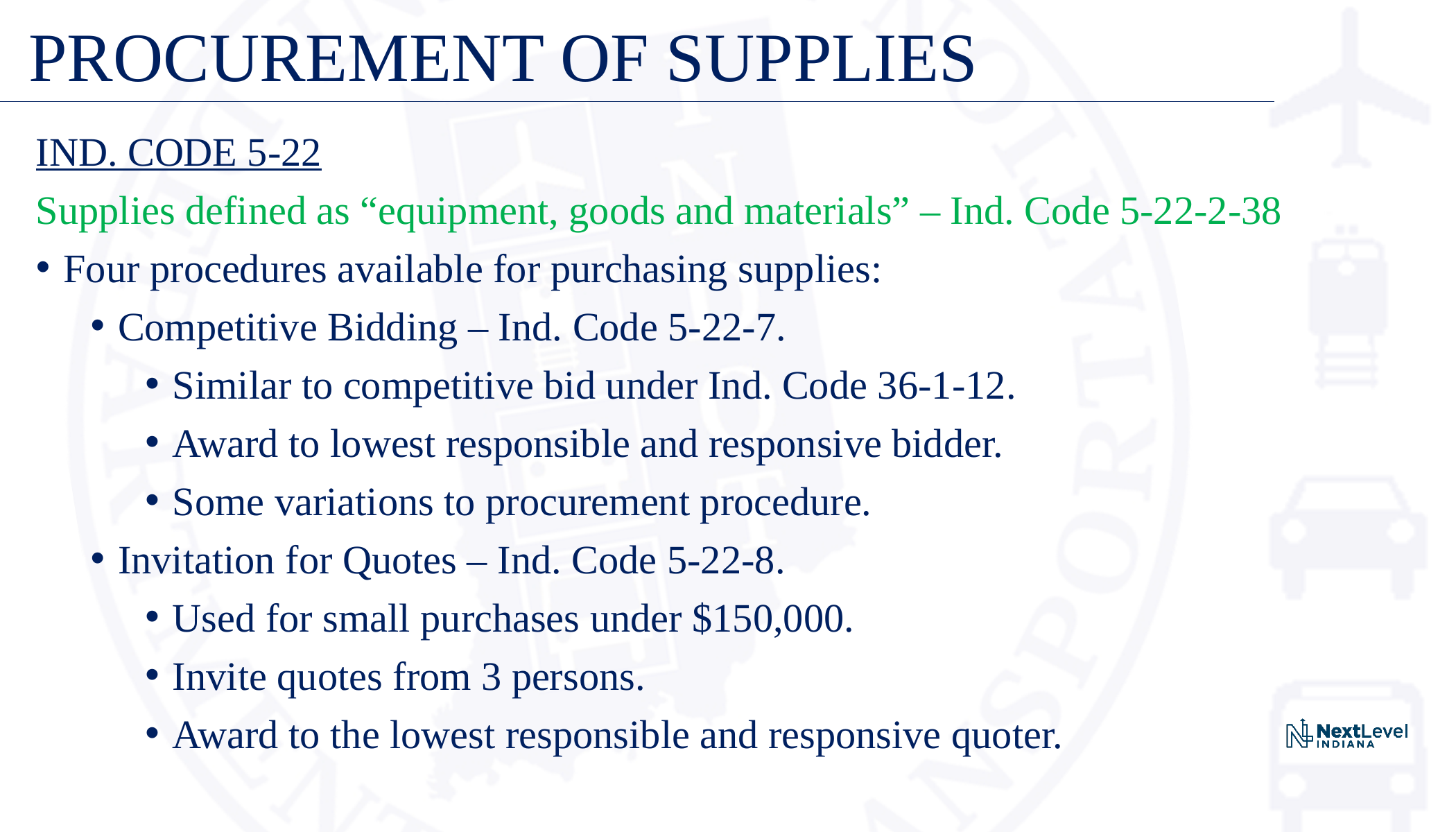

# PROCUREMENT OF SUPPLIES
IND. CODE 5-22
Supplies defined as “equipment, goods and materials” – Ind. Code 5-22-2-38
Four procedures available for purchasing supplies:
Competitive Bidding – Ind. Code 5-22-7.
Similar to competitive bid under Ind. Code 36-1-12.
Award to lowest responsible and responsive bidder.
Some variations to procurement procedure.
Invitation for Quotes – Ind. Code 5-22-8.
Used for small purchases under $150,000.
Invite quotes from 3 persons.
Award to the lowest responsible and responsive quoter.